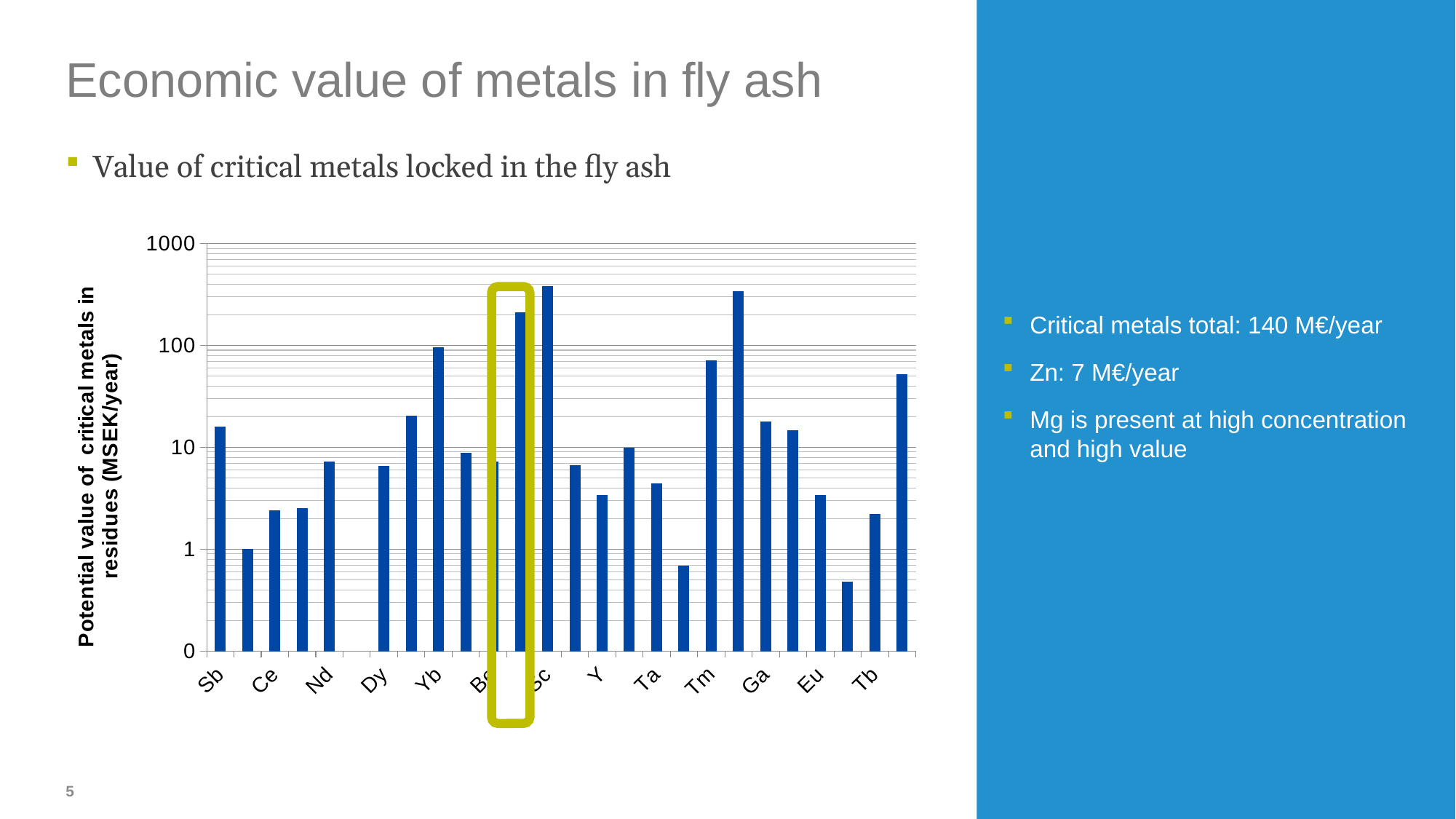

Critical metals total: 140 M€/year
Zn: 7 M€/year
Mg is present at high concentration and high value

# Economic value of metals in fly ash
Value of critical metals locked in the fly ash

### Chart

| Category |  |
|---|---|
| Sb | 15.896915659615743 |
| La | 1.007234893390536 |
| Ce | 2.412092806783941 |
| Pr | 2.5474870733194073 |
| Nd | 7.236047451408987 |
| Sm | 0.06241848918533757 |
| Dy | 6.535107670843471 |
| Ho | 20.368533528747914 |
| Yb | 96.6746701834737 |
| W | 8.8303537418064 |
| Be | 7.300892365636044 |
| Mg | 213.13722573685175 |
| Sc | 381.3999571339264 |
| Co | 6.6662747669242535 |
| Y | 3.3943395206360405 |
| Nb | 9.891149718557346 |
| Ta | 4.4165393237368935 |
| Er | 0.695114316390175 |
| Tm | 71.71120353404596 |
| Lu | 343.23806430874777 |
| Ga | 17.849109208854816 |
| Ge | 14.729659549787605 |
| Eu | 3.3778025864617067 |
| Gd | 0.47768608566512993 |
| Tb | 2.212771167999286 |
| Ag | 52.06942357680593 |
5